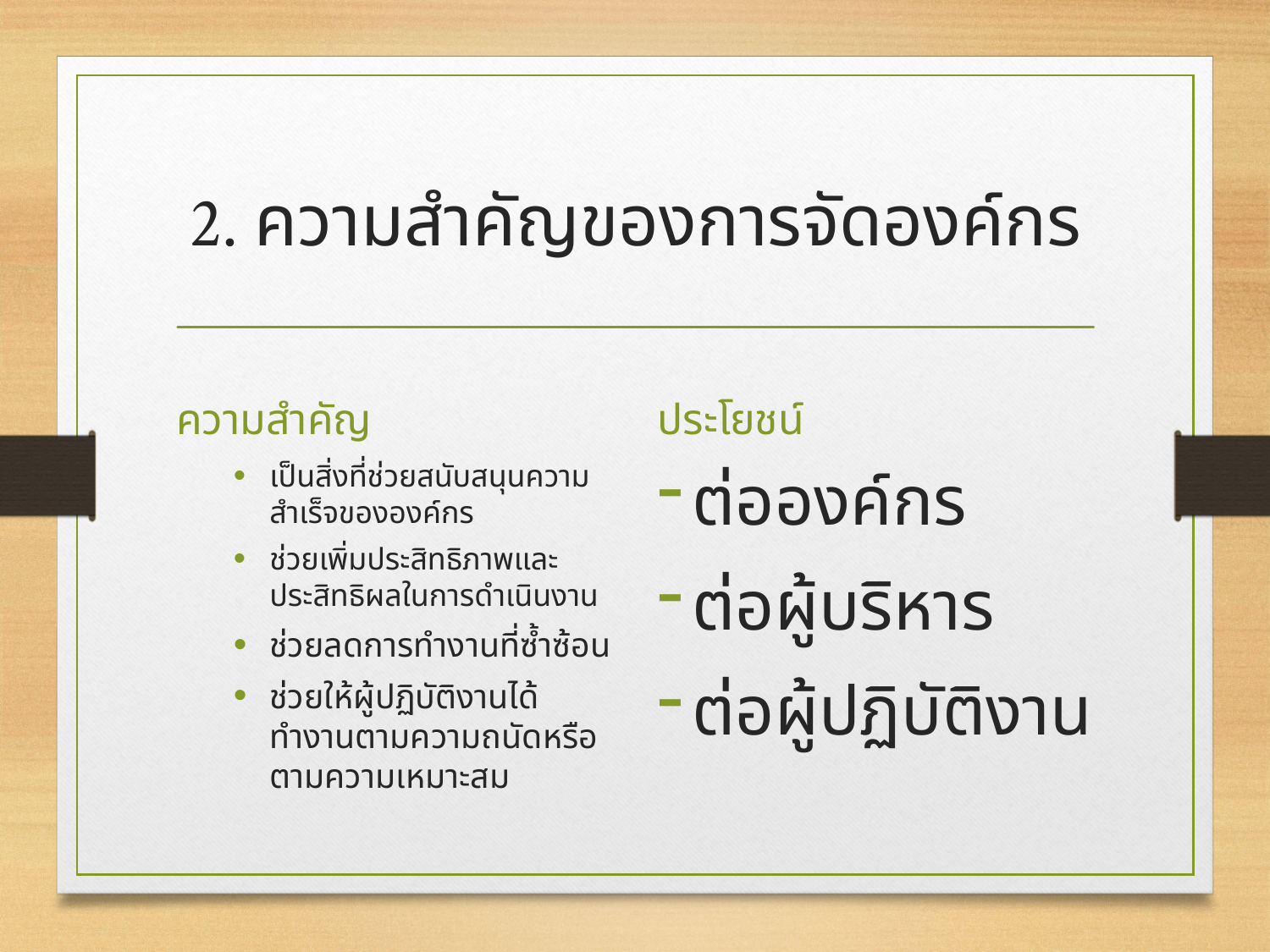

# 2. ความสำคัญของการจัดองค์กร
ความสำคัญ
ประโยชน์
เป็นสิ่งที่ช่วยสนับสนุนความสำเร็จขององค์กร
ช่วยเพิ่มประสิทธิภาพและประสิทธิผลในการดำเนินงาน
ช่วยลดการทำงานที่ซ้ำซ้อน
ช่วยให้ผู้ปฏิบัติงานได้ทำงานตามความถนัดหรือตามความเหมาะสม

ต่อองค์กร
ต่อผู้บริหาร
ต่อผู้ปฏิบัติงาน